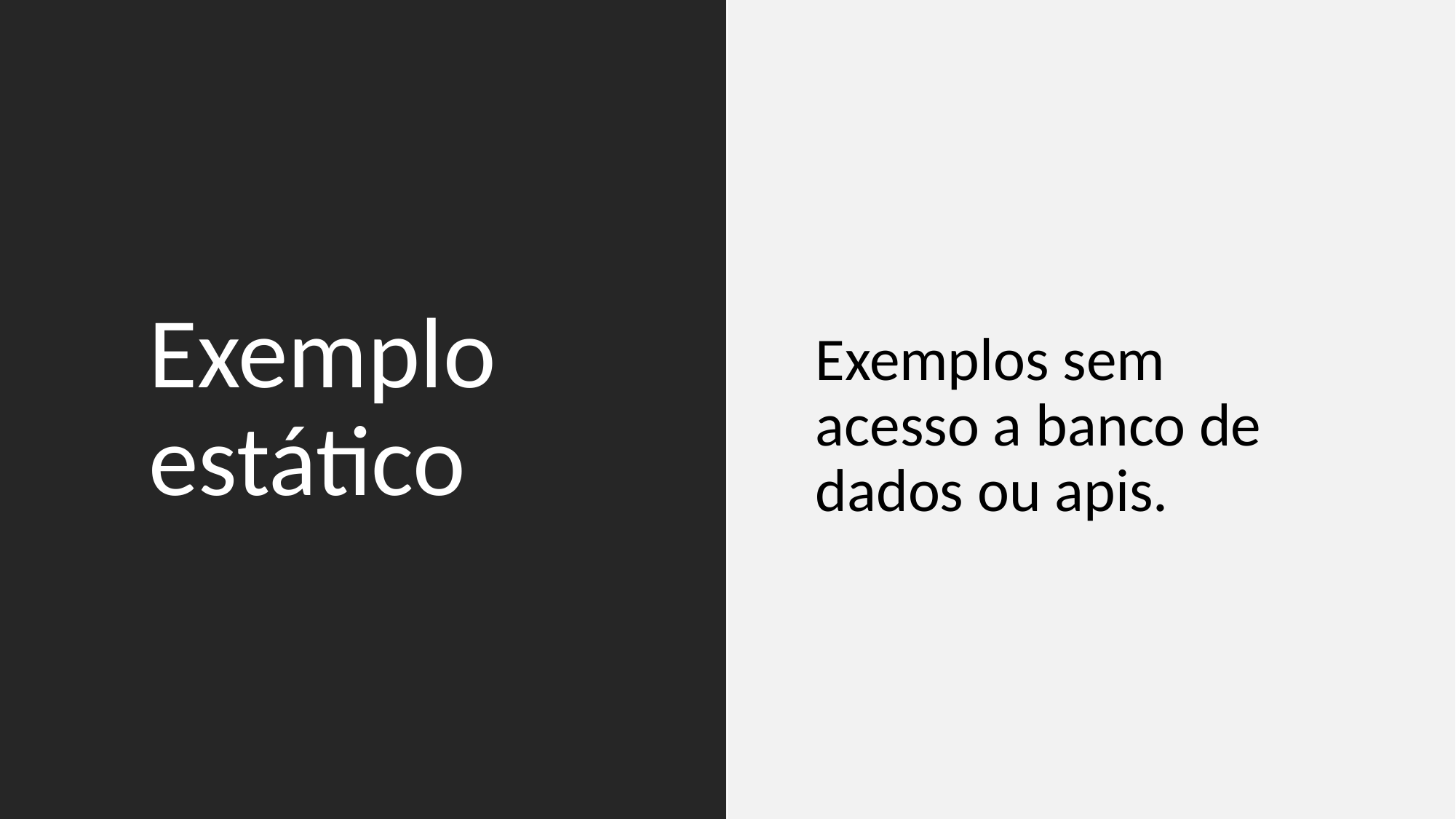

# Exemplo estático
Exemplos sem acesso a banco de dados ou apis.